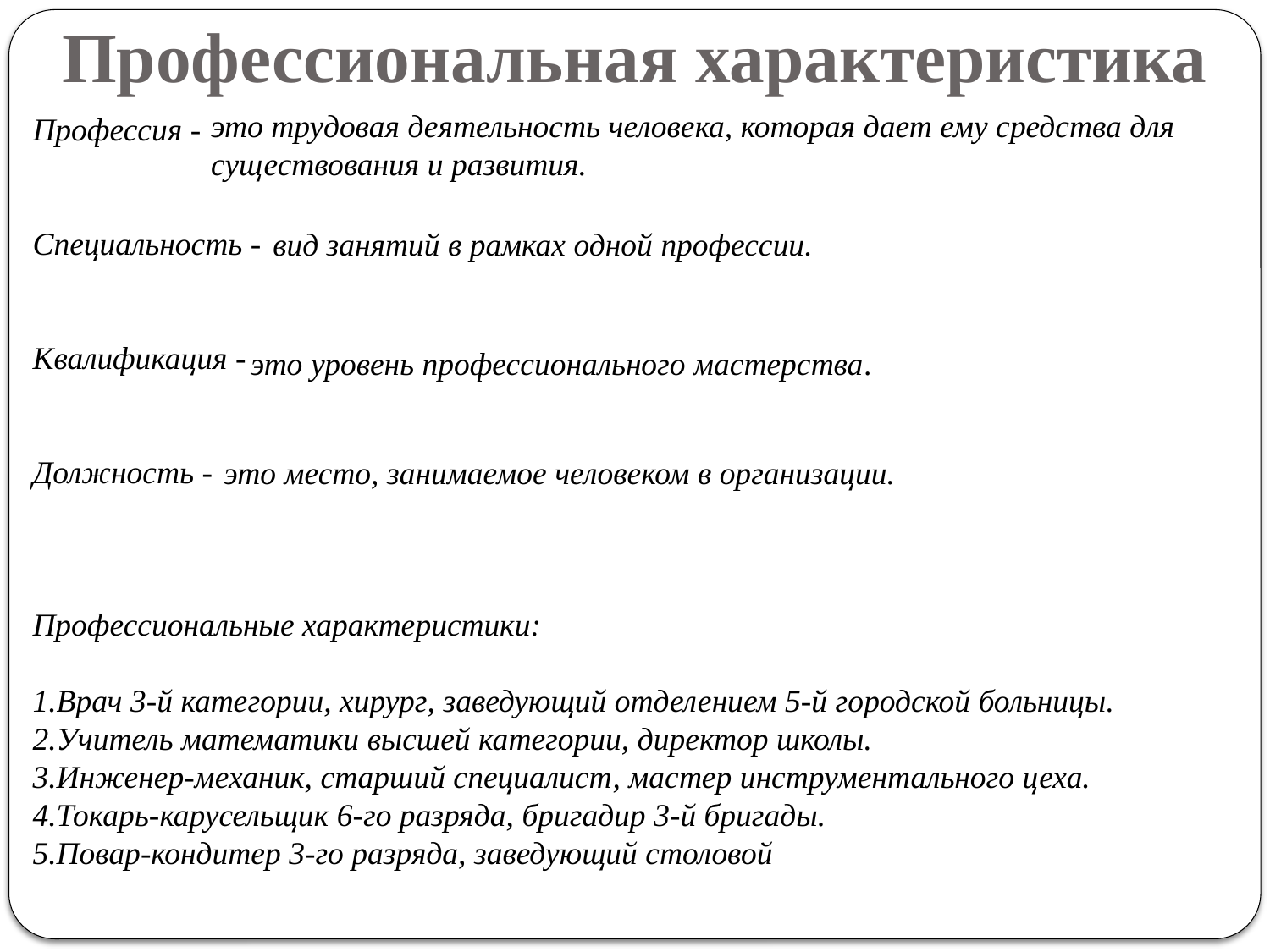

# Профессиональная характеристика
это трудовая деятельность человека, которая дает ему средства для существования и развития.
Профессия -

Специальность -

Квалификация -

Должность -

Профессиональные характеристики:

Врач 3-й категории, хирург, заведующий отделением 5-й городской больницы.
Учитель математики высшей категории, директор школы.
Инженер-механик, старший специалист, мастер инструментального цеха.
Токарь-карусельщик 6-го разряда, бригадир 3-й бригады.
Повар-кондитер 3-го разряда, заведующий столовой

вид занятий в рамках одной профессии.

это уровень профессионального мастерства.

это место, занимаемое человеком в организации.